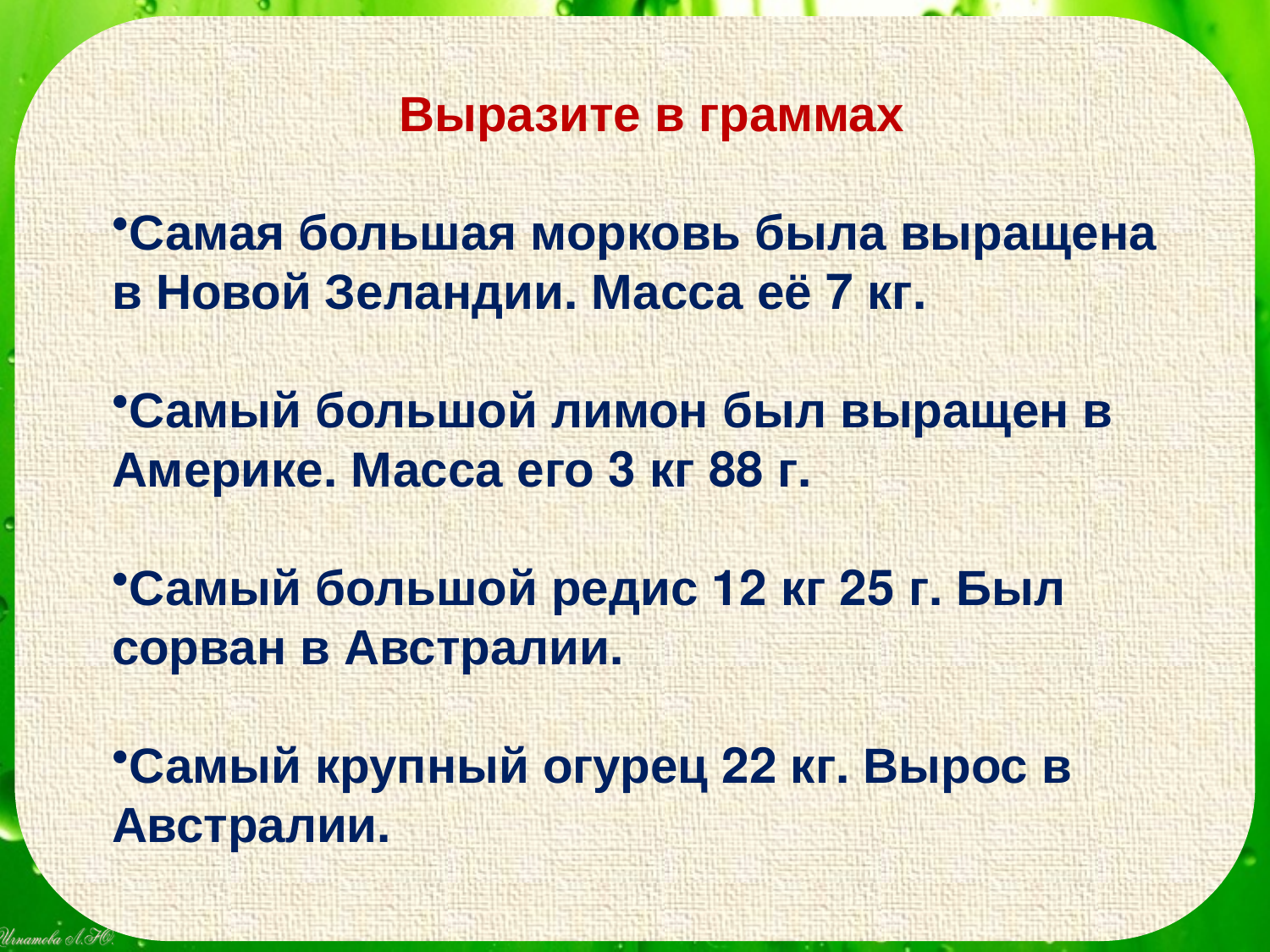

Выразите в граммах

Самая большая морковь была выращена в Новой Зеландии. Масса её 7 кг.

Самый большой лимон был выращен в Америке. Масса его 3 кг 88 г.

Самый большой редис 12 кг 25 г. Был сорван в Австралии.

Самый крупный огурец 22 кг. Вырос в Австралии.